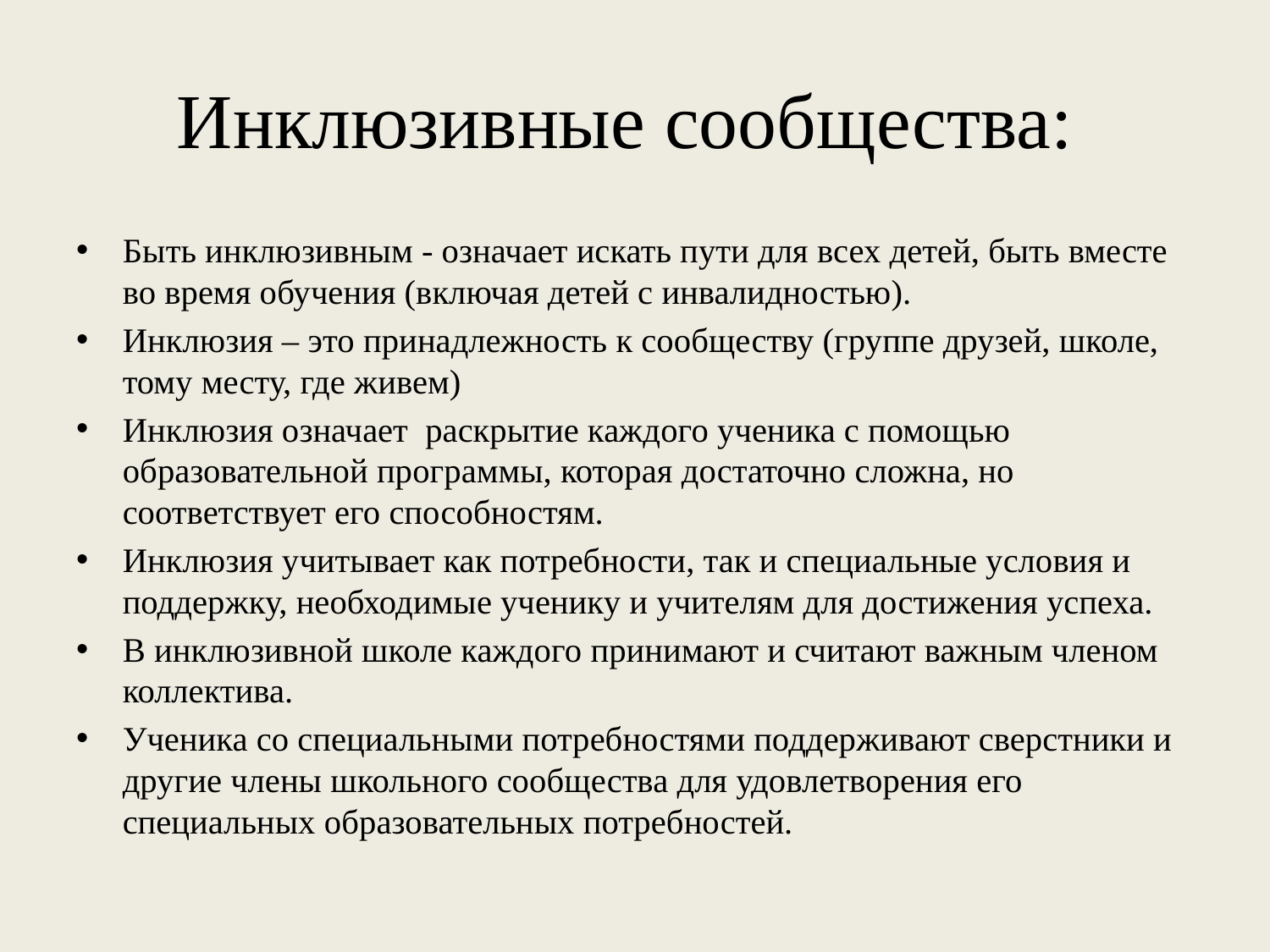

# Инклюзивные сообщества:
Быть инклюзивным - означает искать пути для всех детей, быть вместе во время обучения (включая детей с инвалидностью).
Инклюзия – это принадлежность к сообществу (группе друзей, школе, тому месту, где живем)
Инклюзия означает  раскрытие каждого ученика с помощью образовательной программы, которая достаточно сложна, но соответствует его способностям.
Инклюзия учитывает как потребности, так и специальные условия и поддержку, необходимые ученику и учителям для достижения успеха.
В инклюзивной школе каждого принимают и считают важным членом коллектива.
Ученика со специальными потребностями поддерживают сверстники и другие члены школьного сообщества для удовлетворения его специальных образовательных потребностей.